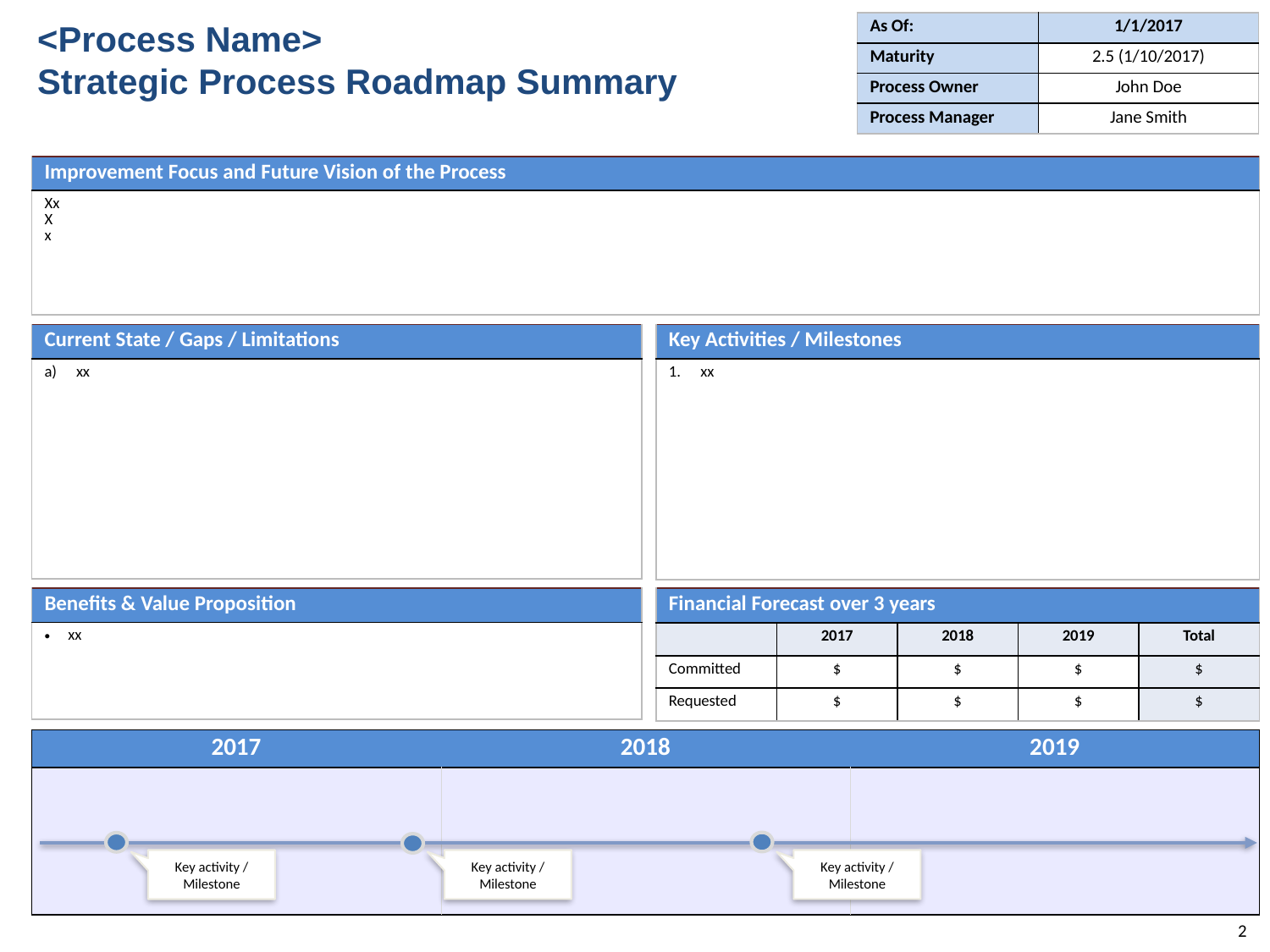

<Process Name>
Strategic Process Roadmap Summary
| As Of: | 1/1/2017 |
| --- | --- |
| Maturity | 2.5 (1/10/2017) |
| Process Owner | John Doe |
| Process Manager | Jane Smith |
| Improvement Focus and Future Vision of the Process |
| --- |
| Xx X x |
| Key Activities / Milestones |
| --- |
| xx |
| Current State / Gaps / Limitations |
| --- |
| xx |
| Financial Forecast over 3 years |  |  |  |  |
| --- | --- | --- | --- | --- |
|  | 2017 | 2018 | 2019 | Total |
| Committed | $ | $ | $ | $ |
| Requested | $ | $ | $ | $ |
| Benefits & Value Proposition |
| --- |
| xx |
| 2017 | 2018 | 2019 |
| --- | --- | --- |
|  |  |  |

Key activity / Milestone
Key activity / Milestone
Key activity / Milestone
2